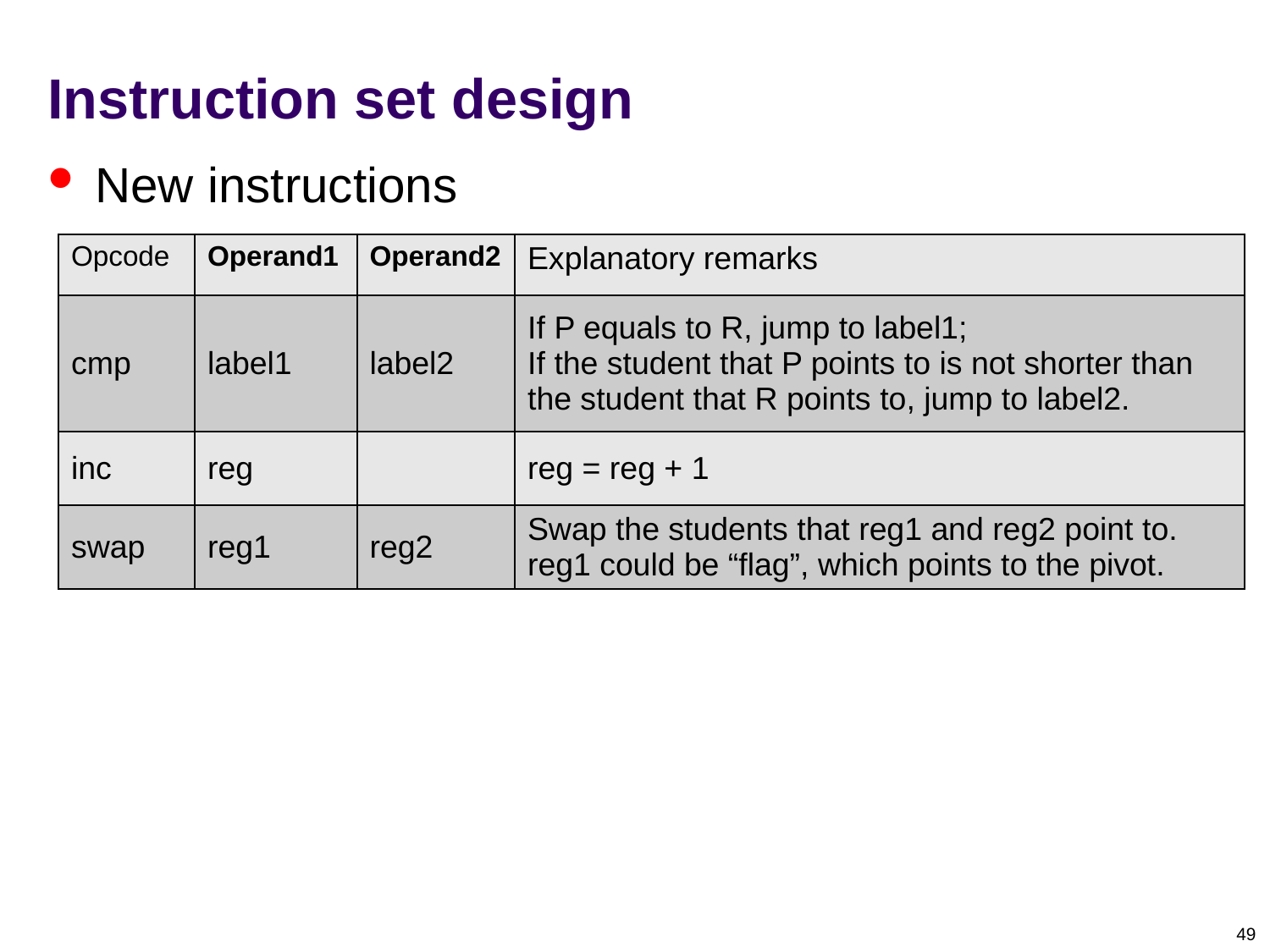

# Instruction set design
New instructions
| Opcode | Operand1 | Operand2 | Explanatory remarks |
| --- | --- | --- | --- |
| cmp | label1 | label2 | If P equals to R, jump to label1; If the student that P points to is not shorter than the student that R points to, jump to label2. |
| inc | reg |  | reg = reg + 1 |
| swap | reg1 | reg2 | Swap the students that reg1 and reg2 point to. reg1 could be “flag”, which points to the pivot. |
49